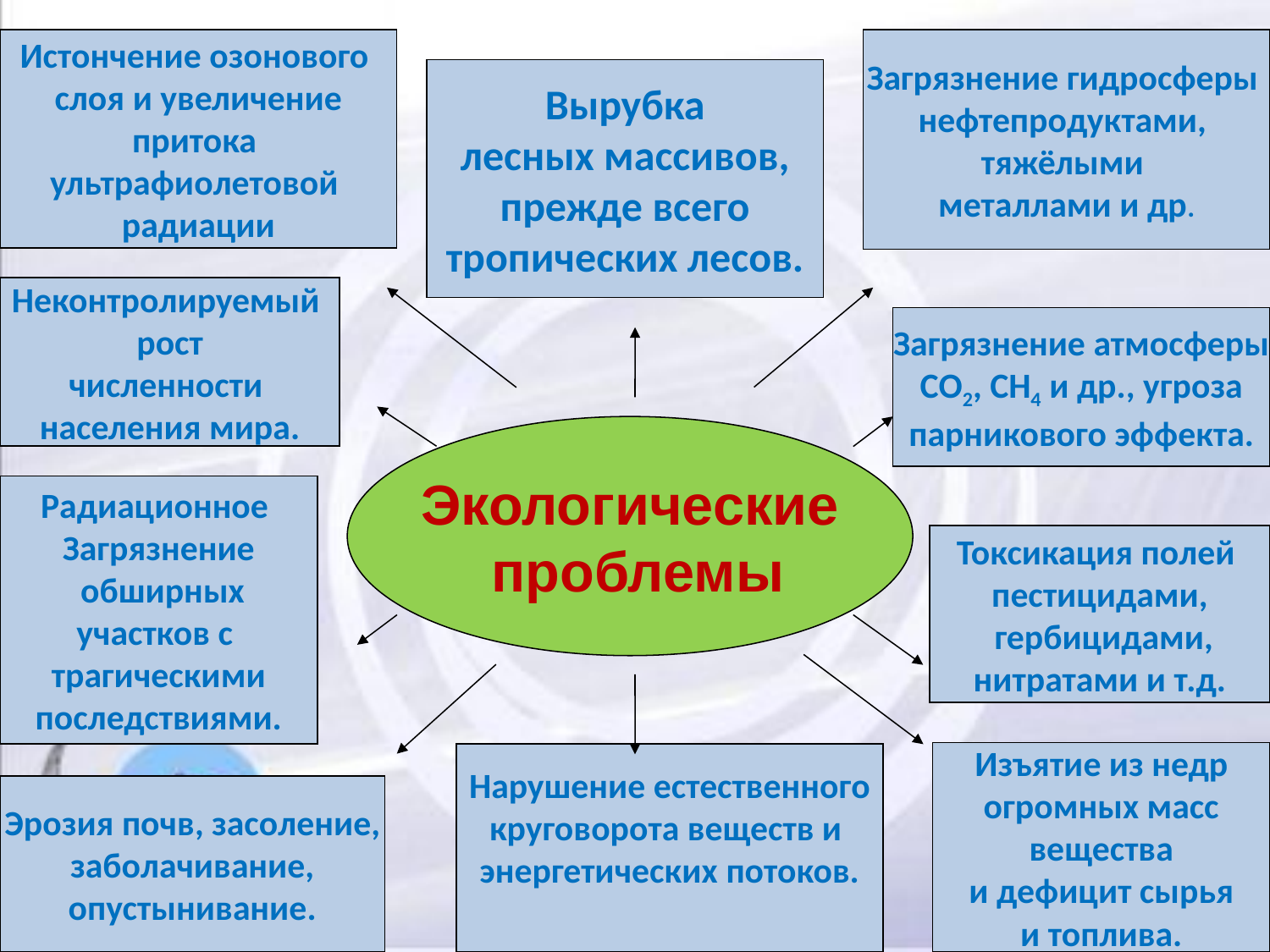

Истончение озонового
слоя и увеличение
притока
ультрафиолетовой
радиации
Загрязнение гидросферы
нефтепродуктами,
тяжёлыми
металлами и др.
Вырубка
лесных массивов,
прежде всего
тропических лесов.
Неконтролируемый
рост
численности
населения мира.

Загрязнение атмосферы
СО2, СН4 и др., угроза
парникового эффекта.

Экологические
 проблемы

Радиационное
Загрязнение
 обширных
участков с
трагическими
последствиями.
Токсикация полей
пестицидами,
 гербицидами,
нитратами и т.д.

Изъятие из недр
 огромных масс
вещества
и дефицит сырья
и топлива.
Нарушение естественного
круговорота веществ и
энергетических потоков.

Эрозия почв, засоление,
заболачивание,
опустынивание.
биология